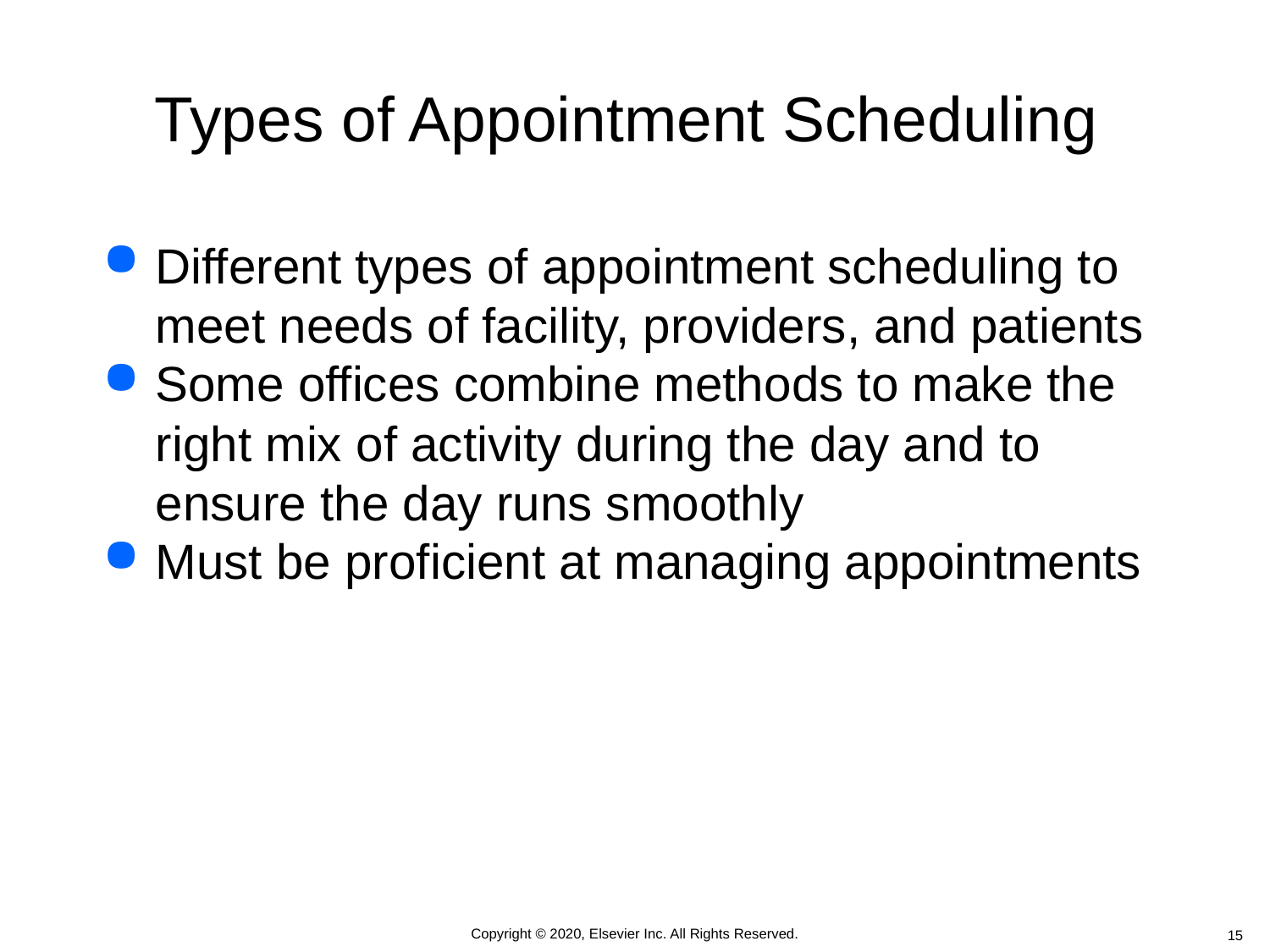

# Types of Appointment Scheduling
Different types of appointment scheduling to meet needs of facility, providers, and patients
Some offices combine methods to make the right mix of activity during the day and to ensure the day runs smoothly
Must be proficient at managing appointments

 15